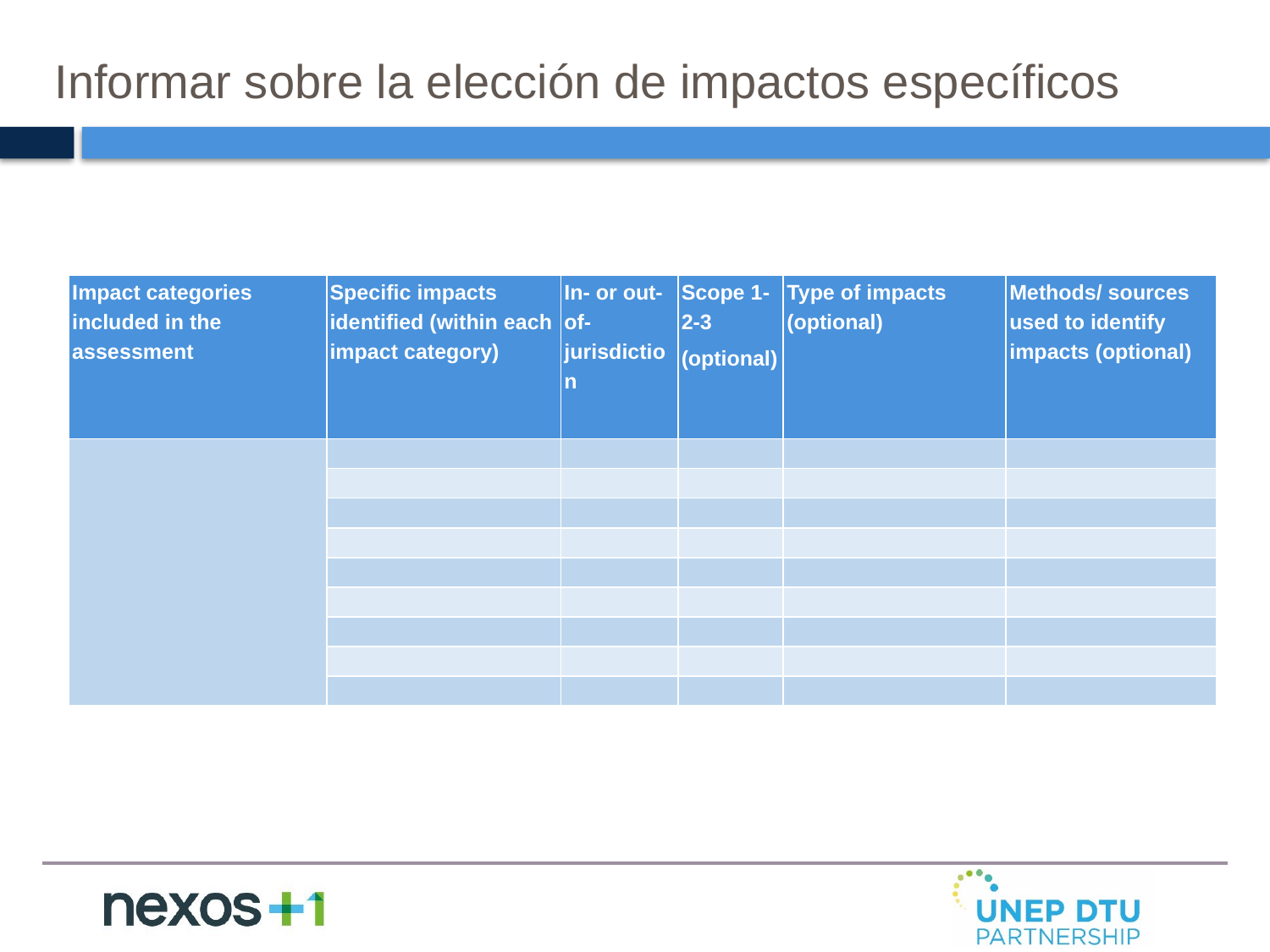

# Informar sobre la elección de impactos específicos
| Impact categories included in the assessment | Specific impacts identified (within each impact category) | In- or out-of-jurisdiction | Scope 1-2-3 (optional) | Type of impacts (optional) | Methods/ sources used to identify impacts (optional) |
| --- | --- | --- | --- | --- | --- |
|  |  |  |  |  |  |
|  |  |  |  |  |  |
|  |  |  |  |  |  |
|  |  |  |  |  |  |
|  |  |  |  |  |  |
|  |  |  |  |  |  |
|  |  |  |  |  |  |
|  |  |  |  |  |  |
|  |  |  |  |  |  |